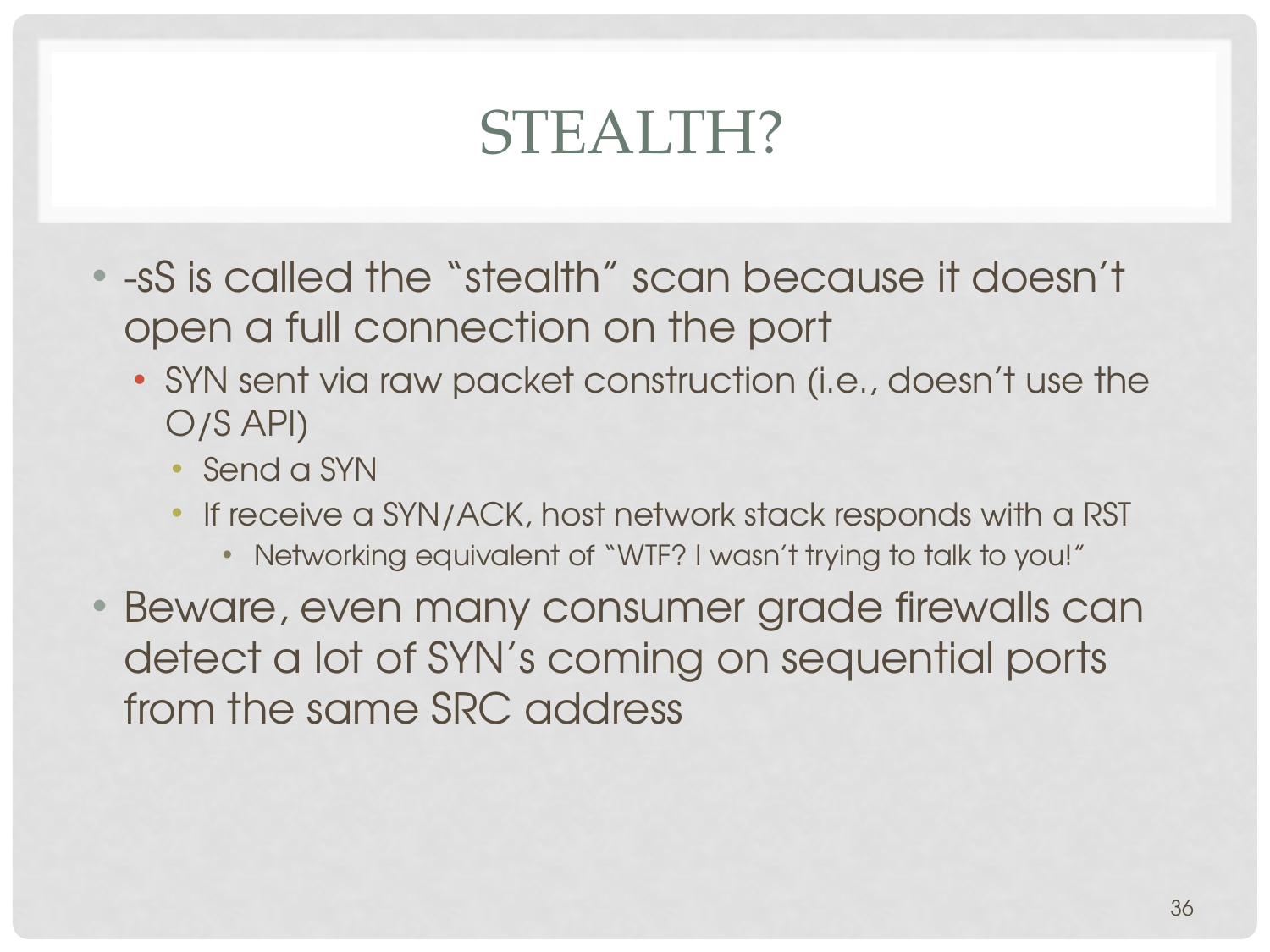

# Stealth?
-sS is called the “stealth” scan because it doesn’t open a full connection on the port
SYN sent via raw packet construction (i.e., doesn’t use the O/S API)
Send a SYN
If receive a SYN/ACK, host network stack responds with a RST
Networking equivalent of “WTF? I wasn’t trying to talk to you!”
Beware, even many consumer grade firewalls can detect a lot of SYN’s coming on sequential ports from the same SRC address
36